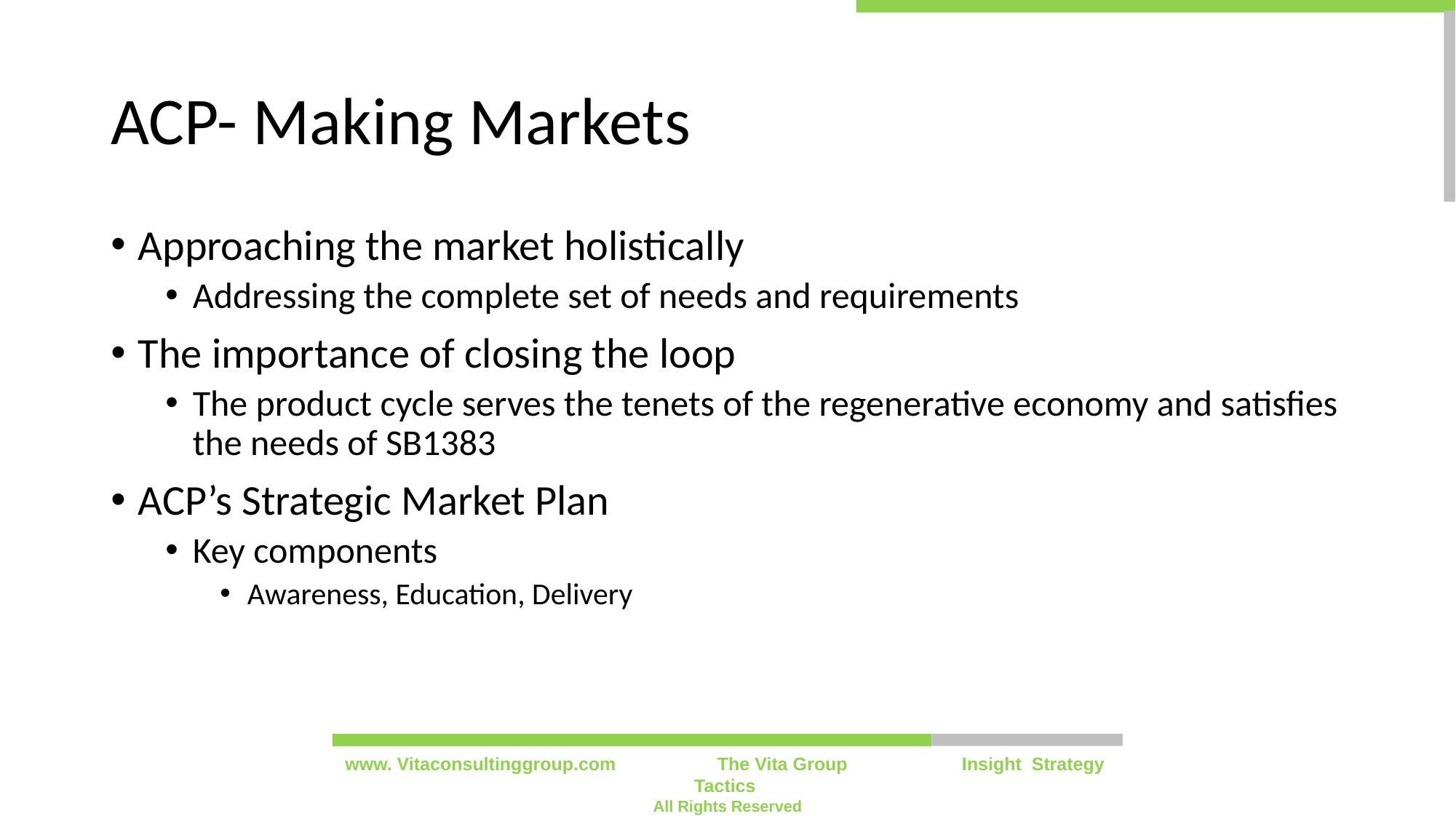

# ACP- Making Markets

Approaching the market holistically
Addressing the complete set of needs and requirements
The importance of closing the loop
The product cycle serves the tenets of the regenerative economy and satisfies the needs of SB1383
ACP’s Strategic Market Plan
Key components
Awareness, Education, Delivery

www. Vitaconsultinggroup.com                    The Vita Group	              Insight  Strategy  Tactics
All Rights Reserved